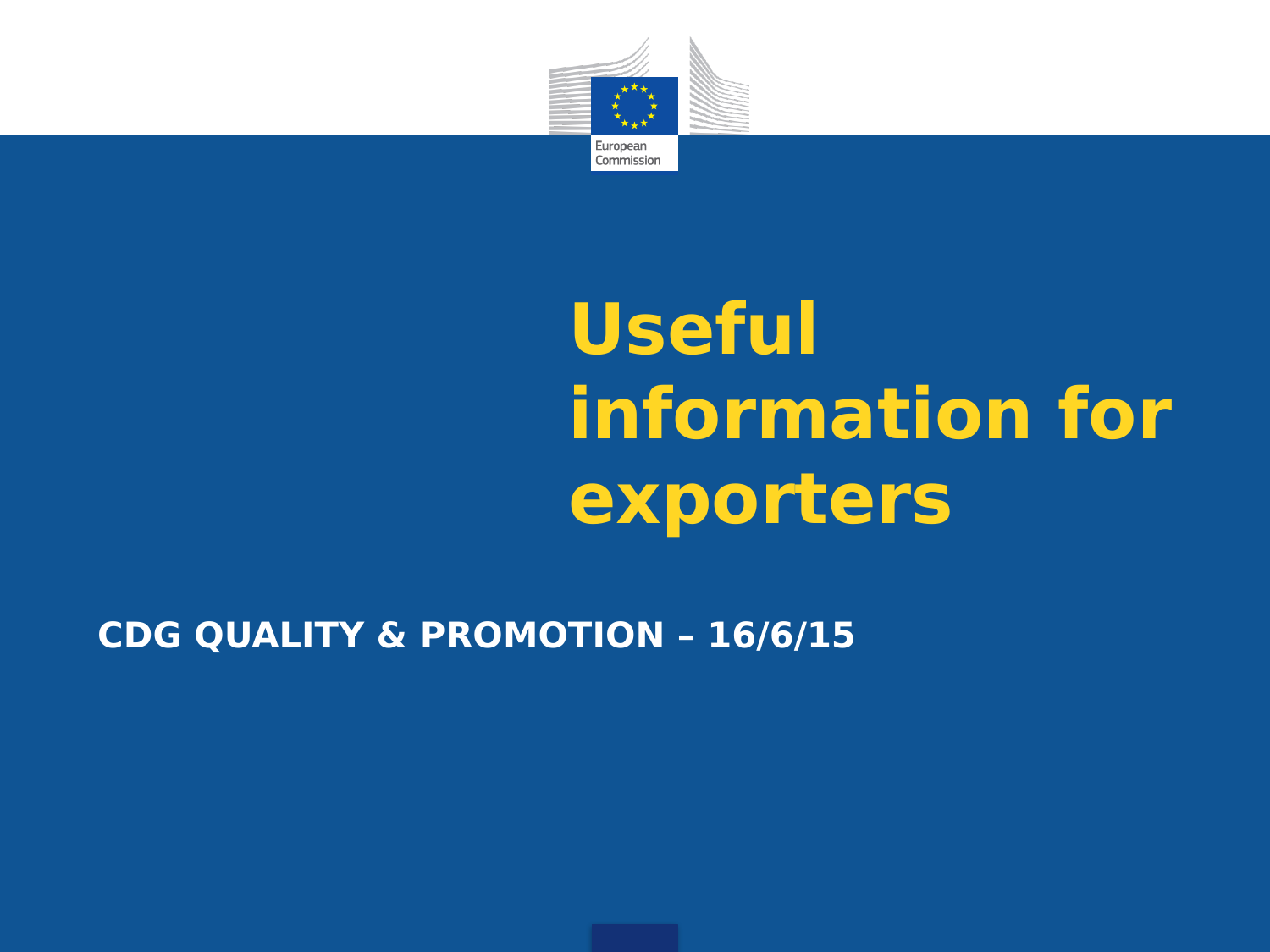

# Useful information for exporters
CDG QUALITY & PROMOTION – 16/6/15